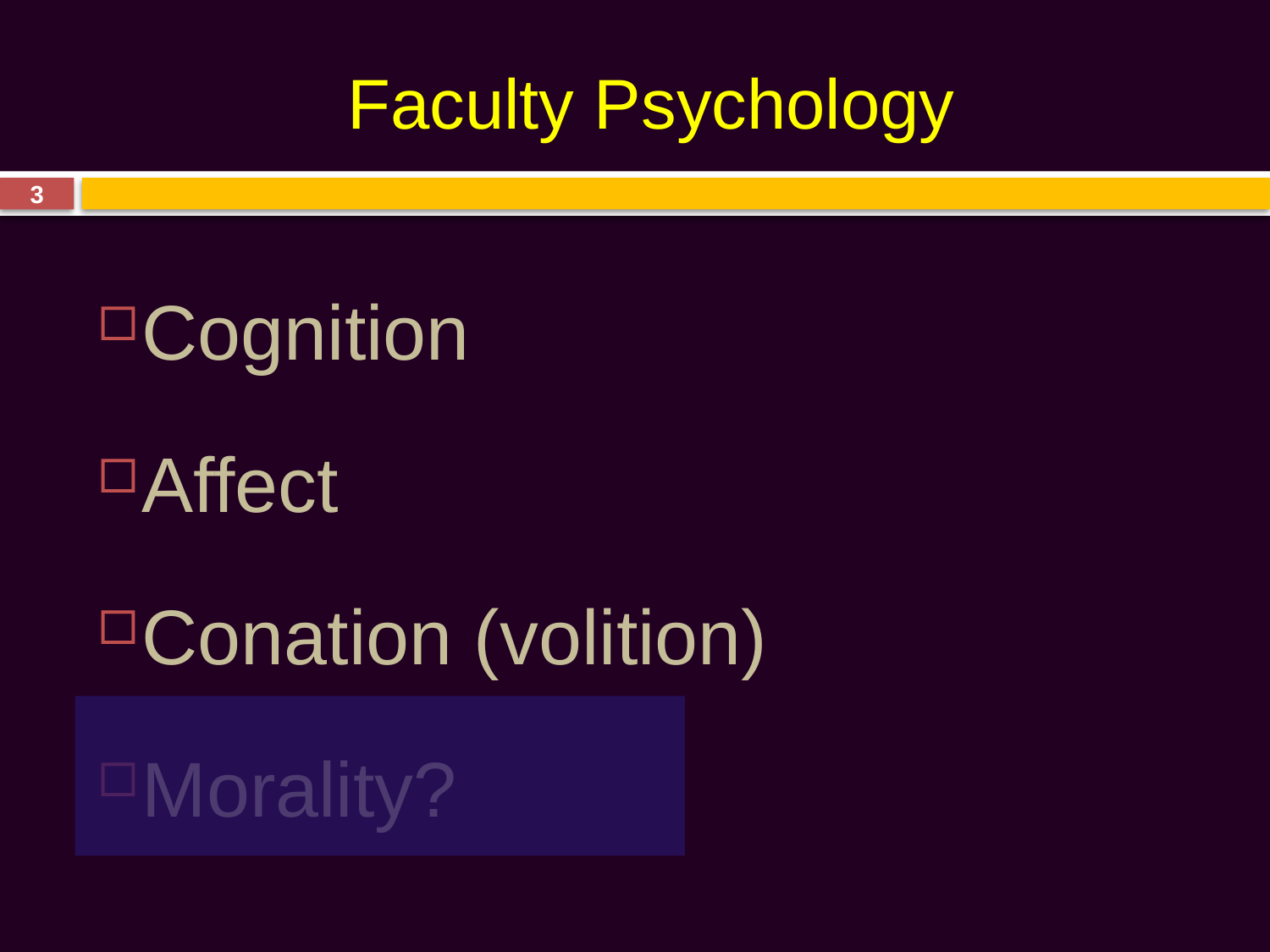

# Faculty Psychology
3
Cognition
Affect
Conation (volition)
Morality?